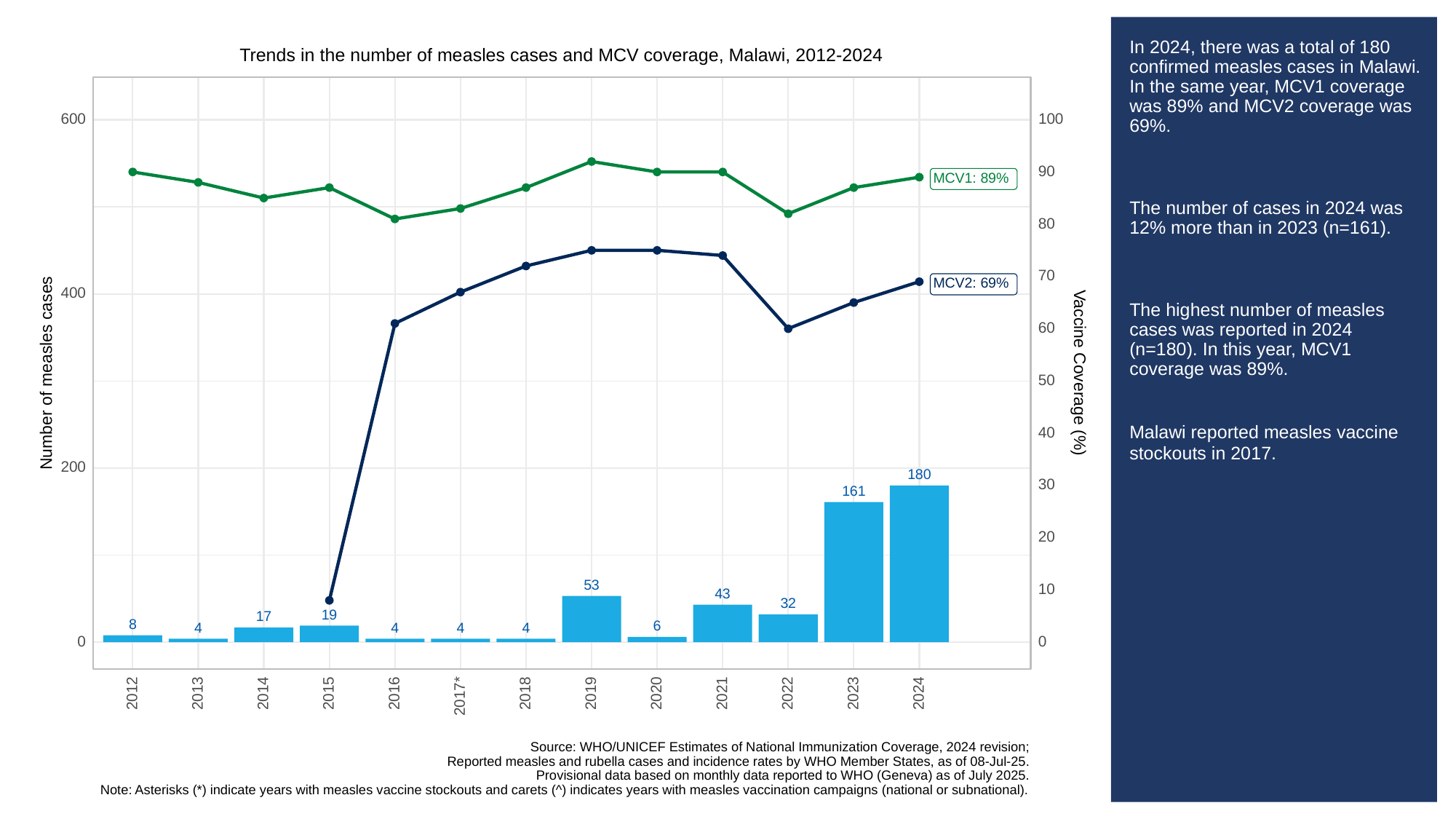

# In 2024, there was a total of 180 confirmed measles cases in Malawi. In the same year, MCV1 coverage was 89% and MCV2 coverage was 69%.

The number of cases in 2024 was 12% more than in 2023 (n=161).

The highest number of measles cases was reported in 2024 (n=180). In this year, MCV1 coverage was 89%.

Malawi reported measles vaccine stockouts in 2017.

Trends in the number of measles cases and MCV coverage, Malawi, 2012-2024

600
100

90

MCV1: 89%

80

70

MCV2: 69%

400

60

Vaccine Coverage (%)
Number of measles cases
50

40
200

180
30

161

20

53
10
43

32

19
17

8
6
4
4
4
4

0
0

2013
2023
2012
2014
2015
2016
2018
2019
2020
2021
2022
2024
2017*
Source: WHO/UNICEF Estimates of National Immunization Coverage, 2024 revision;
Reported measles and rubella cases and incidence rates by WHO Member States, as of 08-Jul-25.
Provisional data based on monthly data reported to WHO (Geneva) as of July 2025.
Note: Asterisks (*) indicate years with measles vaccine stockouts and carets (^) indicates years with measles vaccination campaigns (national or subnational).